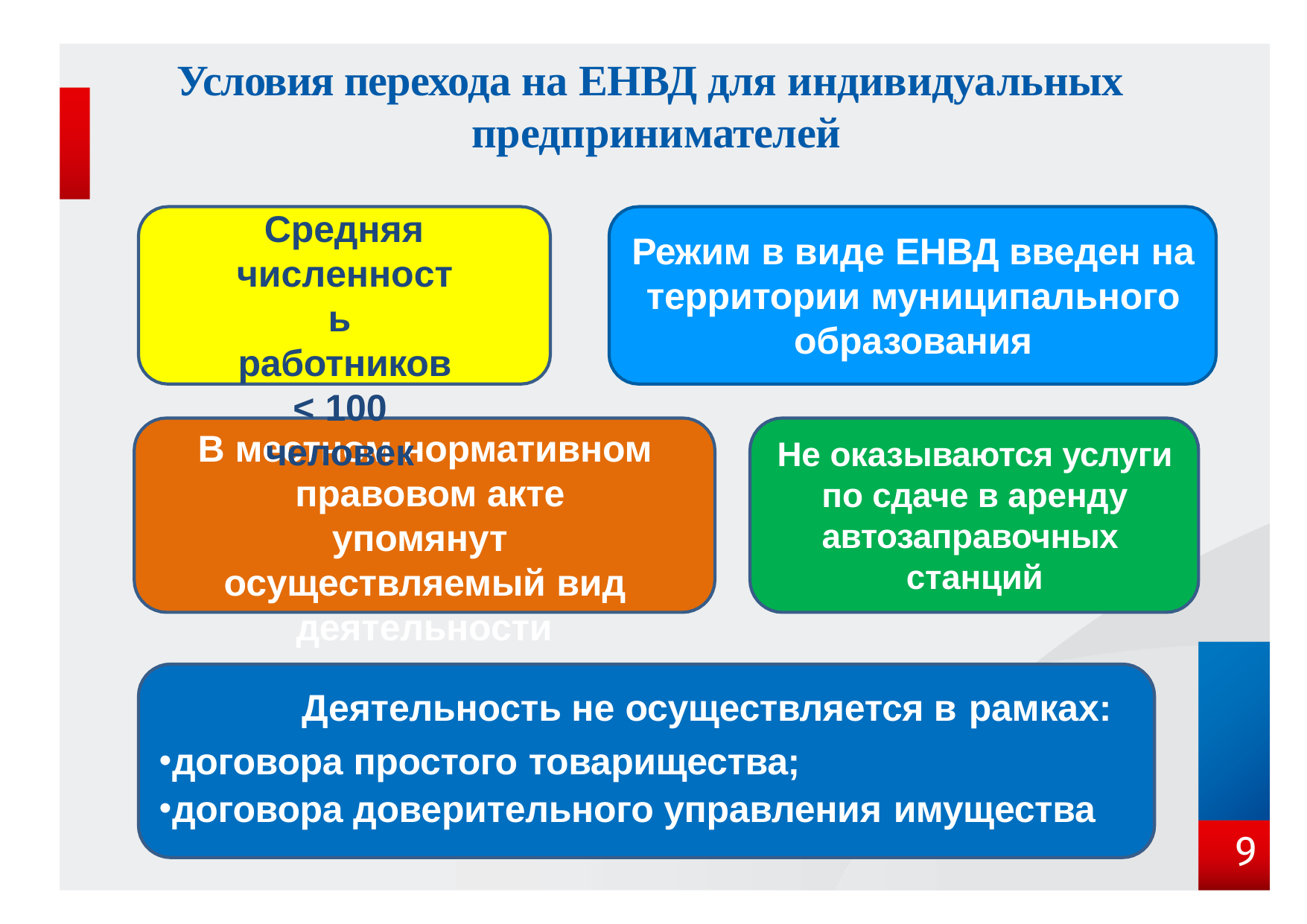

# Условия перехода на ЕНВД для индивидуальных  предпринимателей
Средняя
численность  работников
< 100 человек

Режим в виде ЕНВД введен на  территории муниципального  образования

В местном нормативном  правовом акте упомянут  осуществляемый вид
деятельности
Не оказываются услуги  по сдаче в аренду  автозаправочных  станций

Деятельность не осуществляется в рамках:
договора простого товарищества;
договора доверительного управления имущества
9